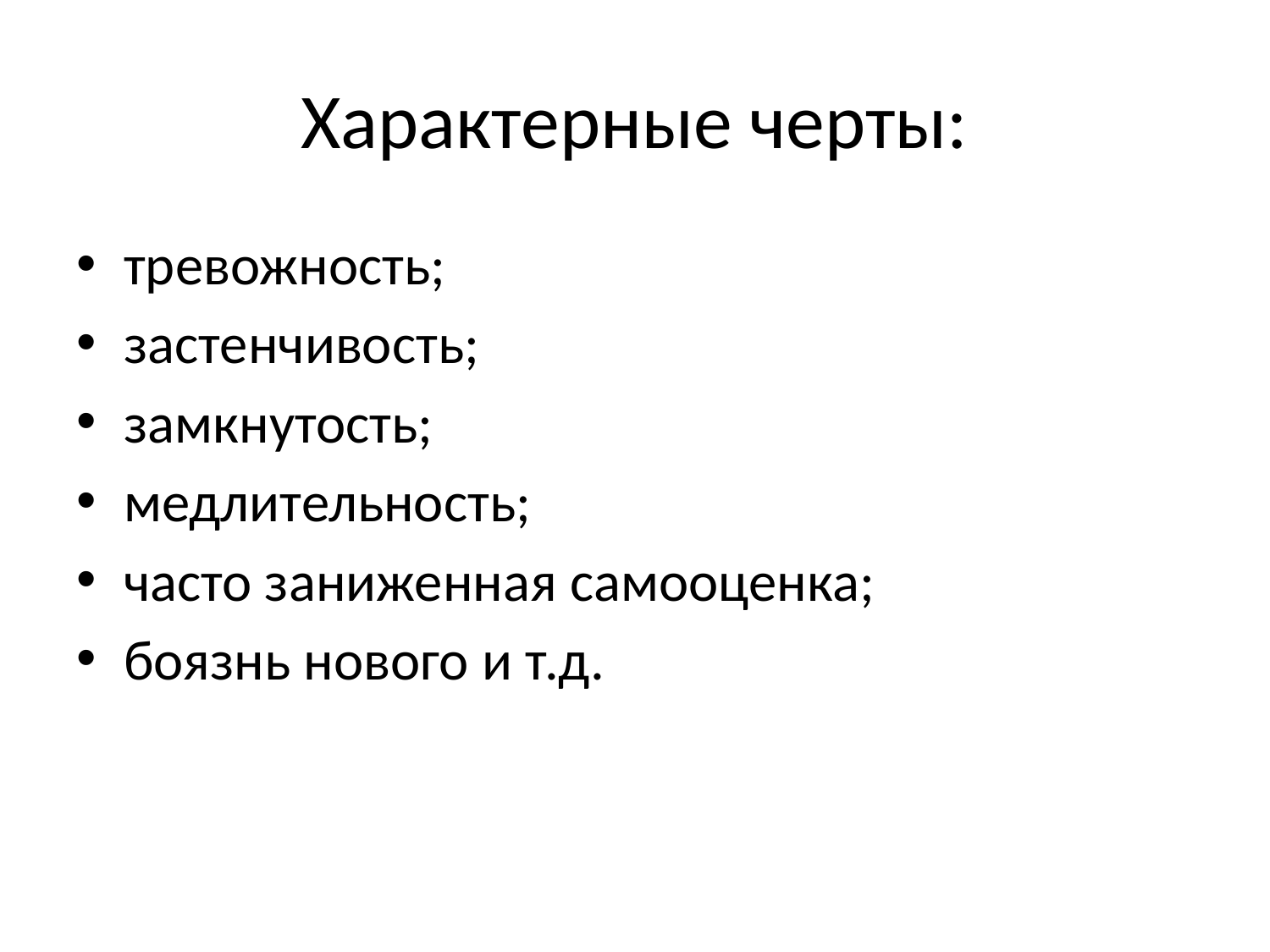

# Характерные черты:
тревожность;
застенчивость;
замкнутость;
медлительность;
часто заниженная самооценка;
боязнь нового и т.д.